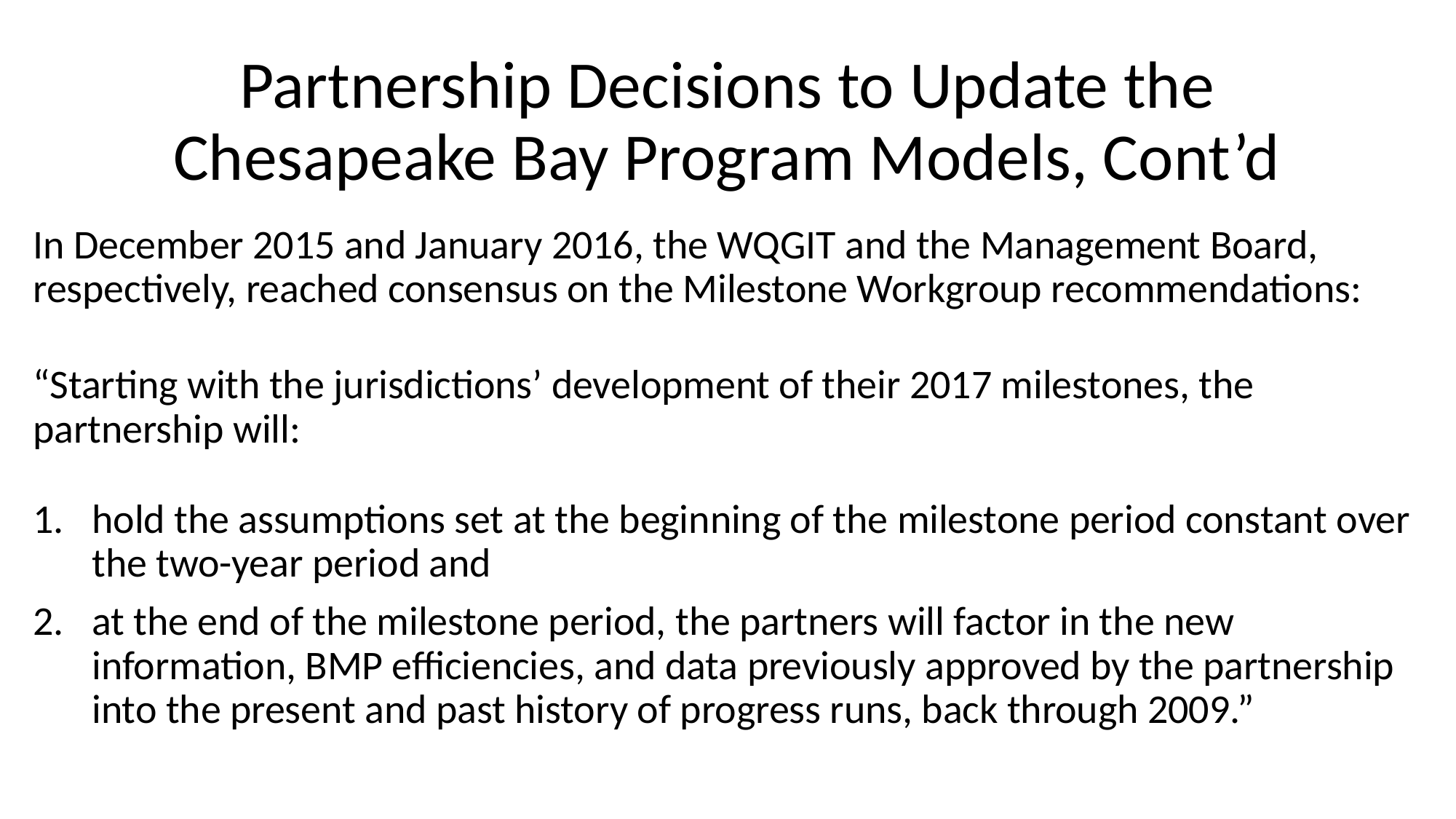

# Partnership Decisions to Update the Chesapeake Bay Program Models, Cont’d
In December 2015 and January 2016, the WQGIT and the Management Board, respectively, reached consensus on the Milestone Workgroup recommendations:

“Starting with the jurisdictions’ development of their 2017 milestones, the partnership will:

hold the assumptions set at the beginning of the milestone period constant over the two-year period and
at the end of the milestone period, the partners will factor in the new information, BMP efficiencies, and data previously approved by the partnership into the present and past history of progress runs, back through 2009.”